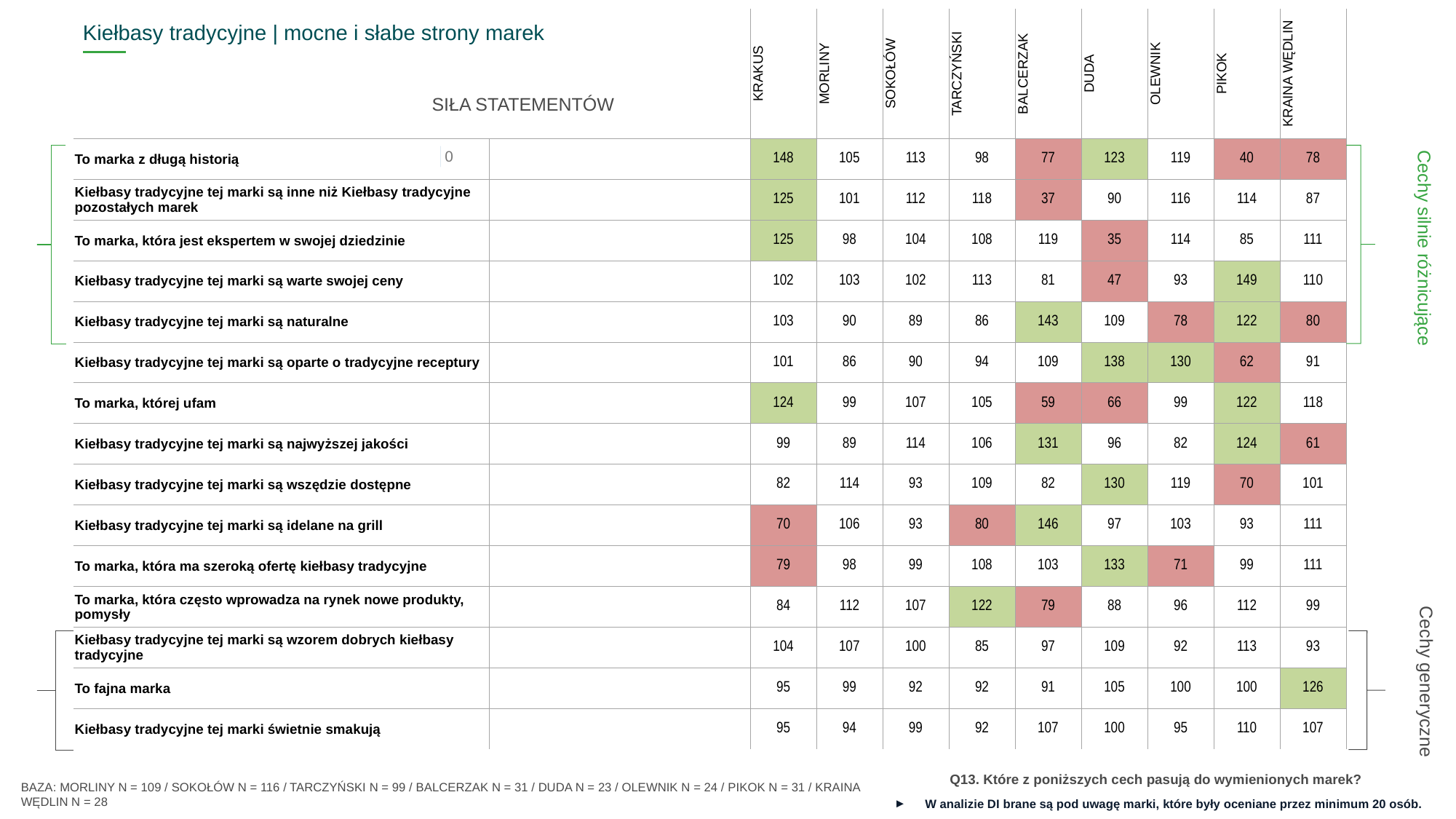

| ^TABDI^ | x | KRAKUS | MORLINY | SOKOŁÓW | TARCZYŃSKI | BALCERZAK | DUDA | OLEWNIK | PIKOK | KRAINA WĘDLIN |
| --- | --- | --- | --- | --- | --- | --- | --- | --- | --- | --- |
| To marka z długą historią |  | 148 | 105 | 113 | 98 | 77 | 123 | 119 | 40 | 78 |
| Kiełbasy tradycyjne tej marki są inne niż Kiełbasy tradycyjne pozostałych marek |  | 125 | 101 | 112 | 118 | 37 | 90 | 116 | 114 | 87 |
| To marka, która jest ekspertem w swojej dziedzinie |  | 125 | 98 | 104 | 108 | 119 | 35 | 114 | 85 | 111 |
| Kiełbasy tradycyjne tej marki są warte swojej ceny |  | 102 | 103 | 102 | 113 | 81 | 47 | 93 | 149 | 110 |
| Kiełbasy tradycyjne tej marki są naturalne |  | 103 | 90 | 89 | 86 | 143 | 109 | 78 | 122 | 80 |
| Kiełbasy tradycyjne tej marki są oparte o tradycyjne receptury |  | 101 | 86 | 90 | 94 | 109 | 138 | 130 | 62 | 91 |
| To marka, której ufam |  | 124 | 99 | 107 | 105 | 59 | 66 | 99 | 122 | 118 |
| Kiełbasy tradycyjne tej marki są najwyższej jakości |  | 99 | 89 | 114 | 106 | 131 | 96 | 82 | 124 | 61 |
| Kiełbasy tradycyjne tej marki są wszędzie dostępne |  | 82 | 114 | 93 | 109 | 82 | 130 | 119 | 70 | 101 |
| Kiełbasy tradycyjne tej marki są idelane na grill |  | 70 | 106 | 93 | 80 | 146 | 97 | 103 | 93 | 111 |
| To marka, która ma szeroką ofertę kiełbasy tradycyjne |  | 79 | 98 | 99 | 108 | 103 | 133 | 71 | 99 | 111 |
| To marka, która często wprowadza na rynek nowe produkty, pomysły |  | 84 | 112 | 107 | 122 | 79 | 88 | 96 | 112 | 99 |
| Kiełbasy tradycyjne tej marki są wzorem dobrych kiełbasy tradycyjne |  | 104 | 107 | 100 | 85 | 97 | 109 | 92 | 113 | 93 |
| To fajna marka |  | 95 | 99 | 92 | 92 | 91 | 105 | 100 | 100 | 126 |
| Kiełbasy tradycyjne tej marki świetnie smakują |  | 95 | 94 | 99 | 92 | 107 | 100 | 95 | 110 | 107 |

Kiełbasy tradycyjne | mocne i słabe strony marek
SIŁA STATEMENTÓW

### Chart

| Category | Seria 1 |
|---|---|
|  | 0.0 |
|  | None |
|  | None |
|  | None |
|  | None |
|  | None |
|  | None |
|  | None |
|  | None |
|  | None |
|  | None |
|  | None |
|  | None |
|  | None |
|  | None |

Cechy silnie różnicujące

Cechy generyczne
Q13. Które z poniższych cech pasują do wymienionych marek?

BAZA: MORLINY N = 109 / SOKOŁÓW N = 116 / TARCZYŃSKI N = 99 / BALCERZAK N = 31 / DUDA N = 23 / OLEWNIK N = 24 / PIKOK N = 31 / KRAINA WĘDLIN N = 28
W analizie DI brane są pod uwagę marki, które były oceniane przez minimum 20 osób.